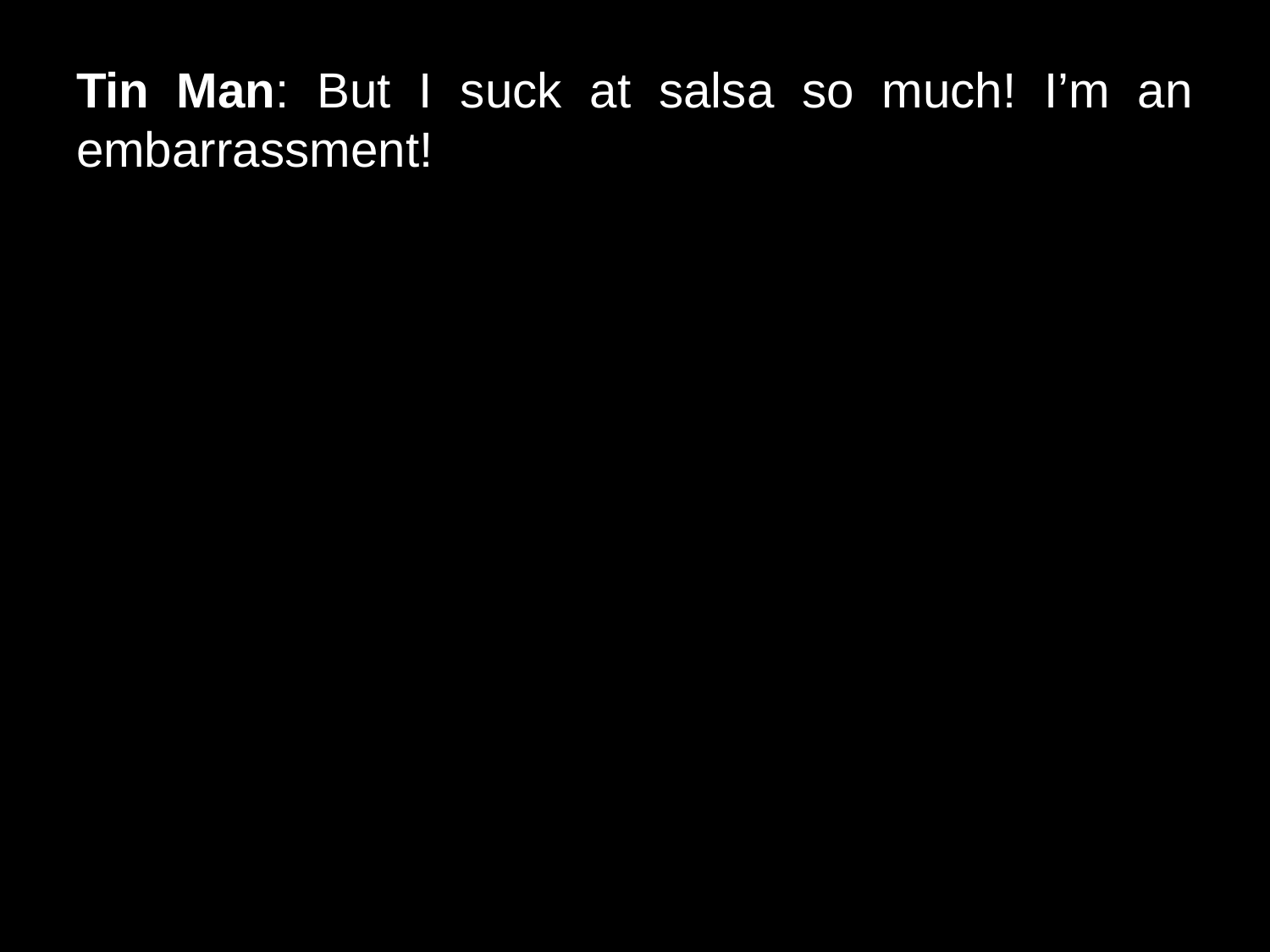

# Tin Man: But I suck at salsa so much! I’m an embarrassment!